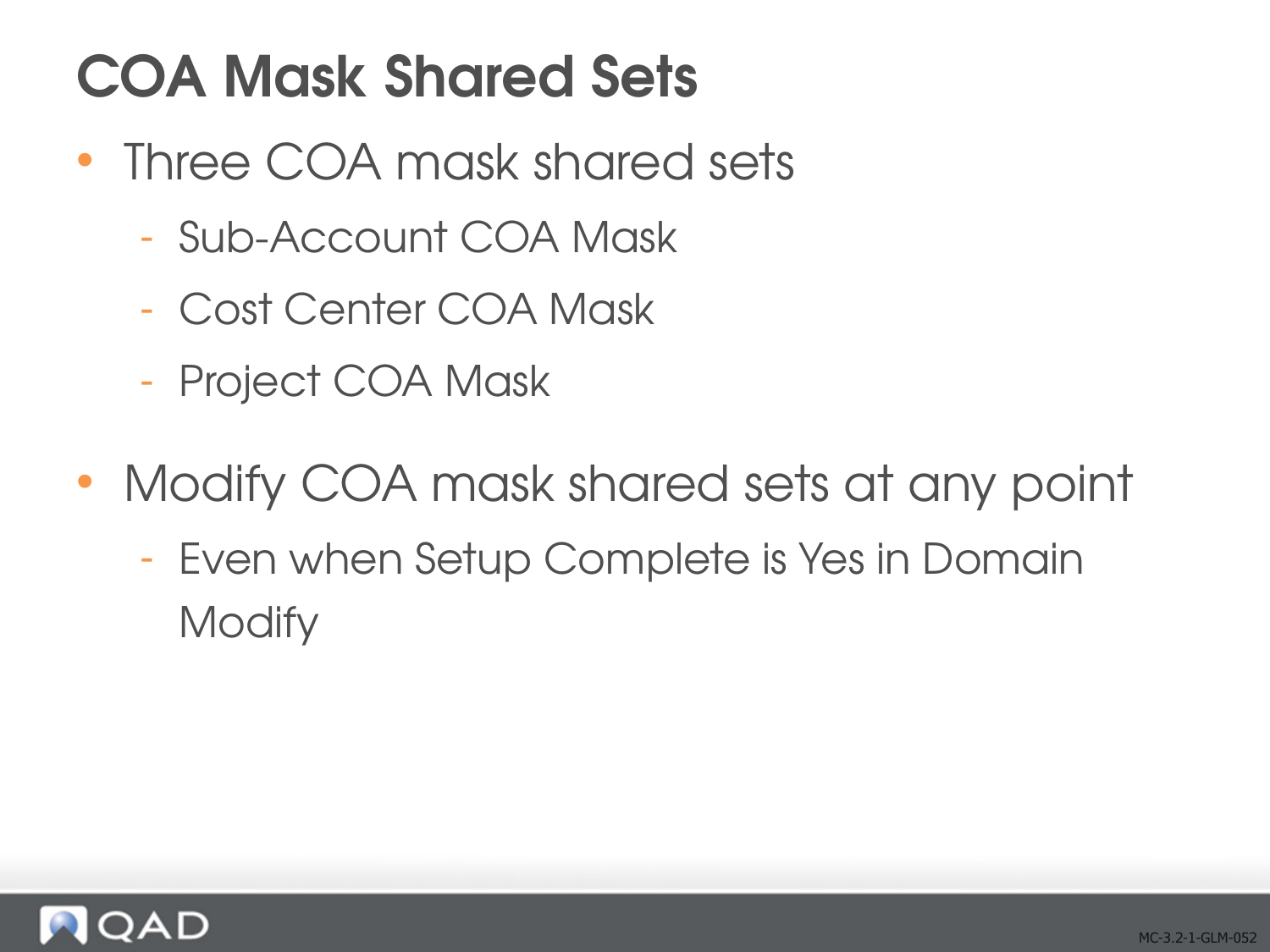

# COA Mask Shared Sets
Three COA mask shared sets
Sub-Account COA Mask
Cost Center COA Mask
Project COA Mask
Modify COA mask shared sets at any point
Even when Setup Complete is Yes in Domain Modify
MC-3.2-1-GLM-052